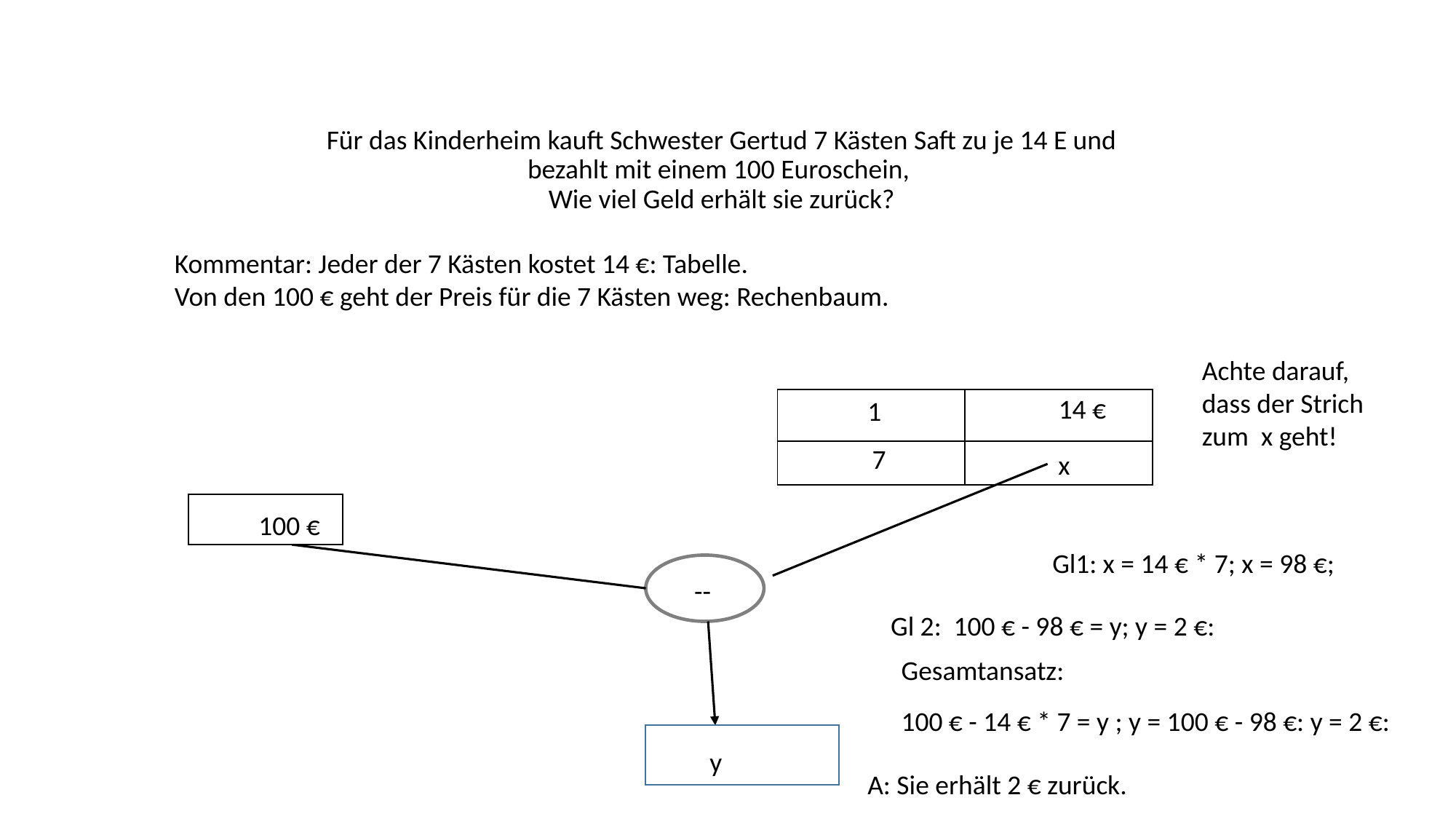

# Für das Kinderheim kauft Schwester Gertud 7 Kästen Saft zu je 14 E und bezahlt mit einem 100 Euroschein, Wie viel Geld erhält sie zurück?
Kommentar: Jeder der 7 Kästen kostet 14 €: Tabelle.
Von den 100 € geht der Preis für die 7 Kästen weg: Rechenbaum.
Achte darauf, dass der Strich zum  x geht!
14 €
1
|  |  |
| --- | --- |
|  |  |
7
x

100 €
Gl1: x = 14 € * 7; x = 98 €;

--
Gl 2:  100 € - 98 € = y; y = 2 €:
Gesamtansatz:
100 € - 14 € * 7 = y ; y = 100 € - 98 €: y = 2 €:

y
A: Sie erhält 2 € zurück.